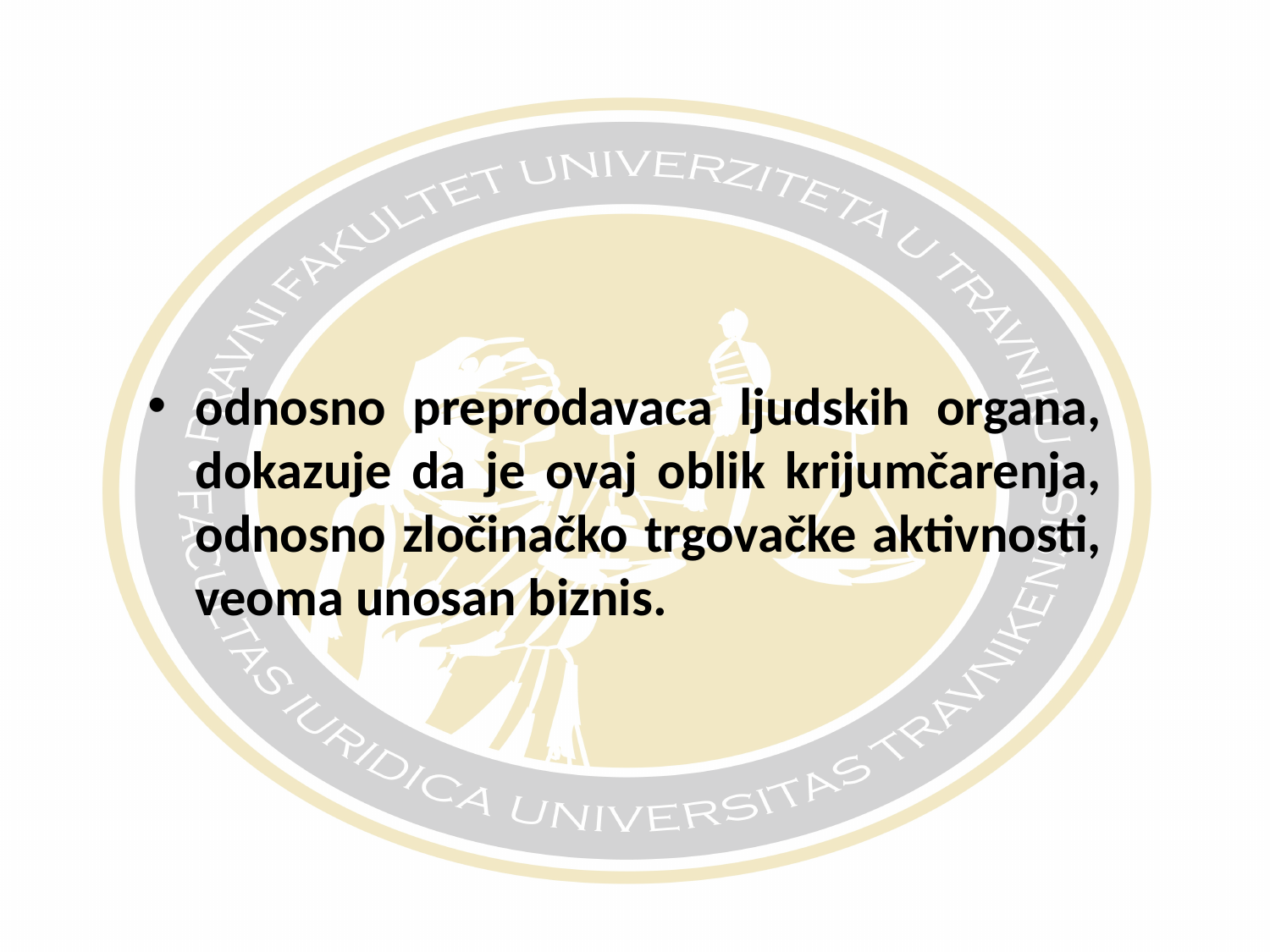

#
odnosno preprodavaca ljudskih organa, dokazuje da je ovaj oblik krijumčarenja, odnosno zločinačko trgovačke aktivnosti, veoma unosan biznis.